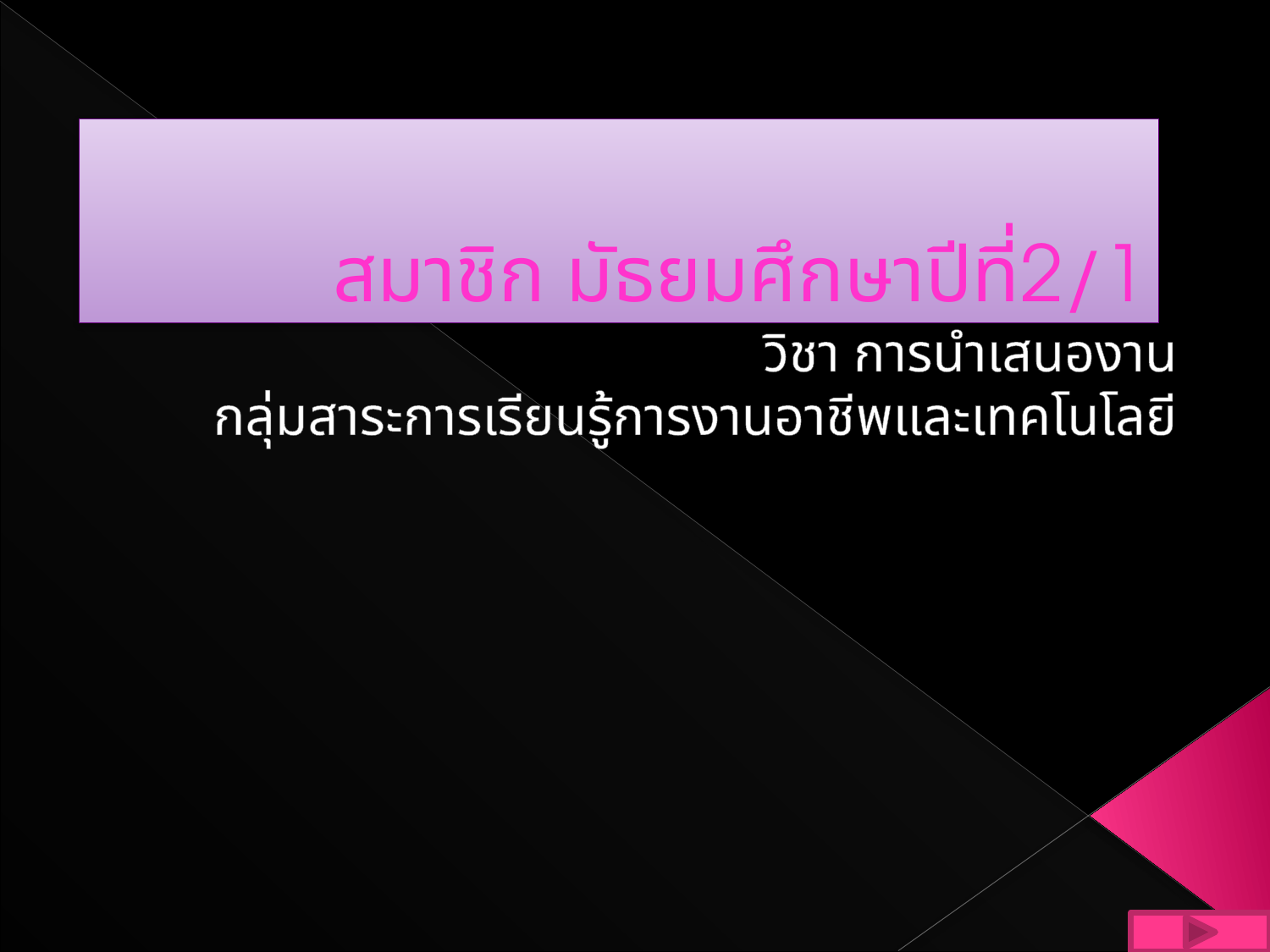

# สมาชิก มัธยมศึกษาปีที่2/1
วิชา การนำเสนองาน
กลุ่มสาระการเรียนรู้การงานอาชีพและเทคโนโลยี